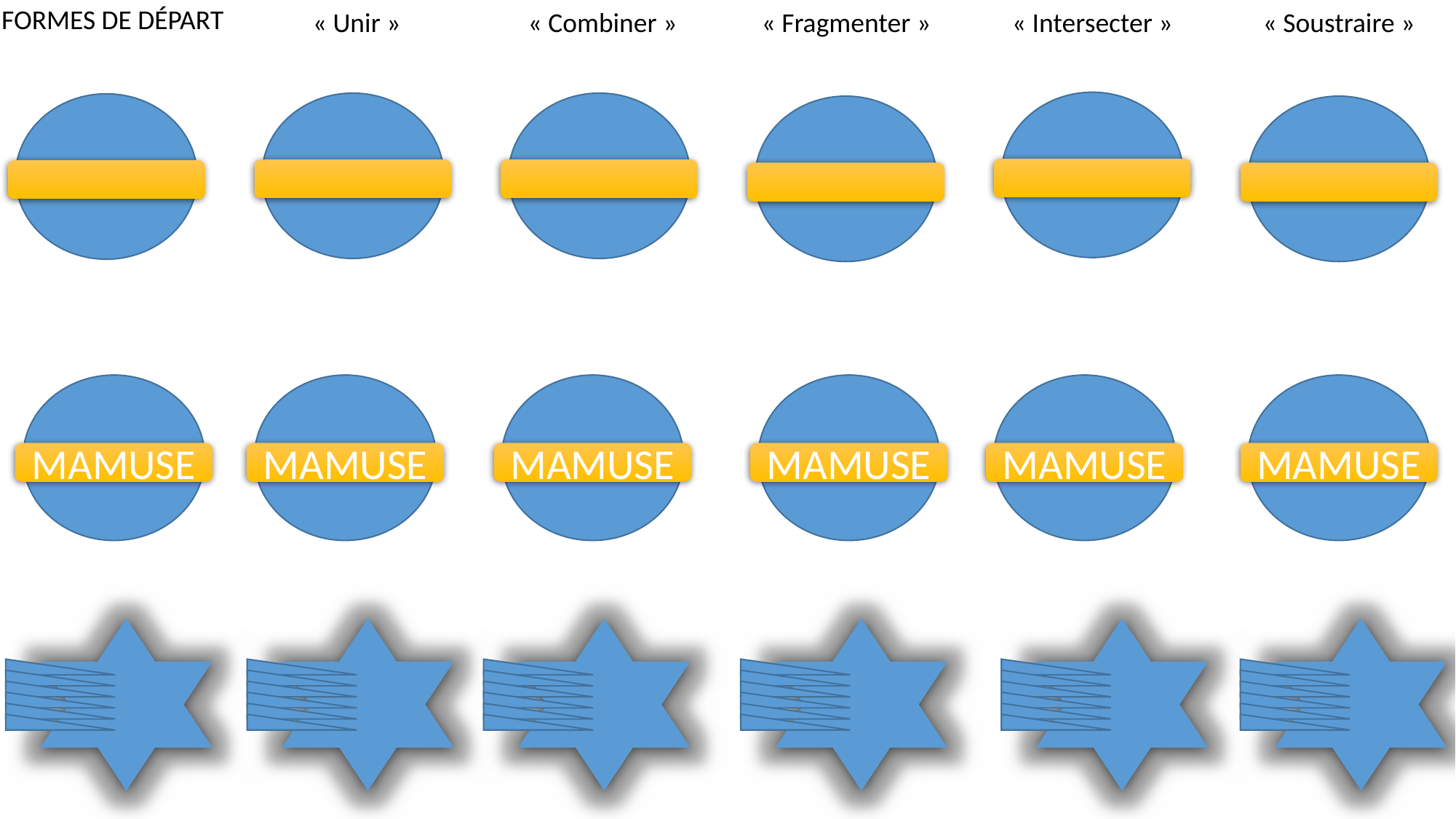

FORMES DE DÉPART
« Unir »
« Combiner »
« Fragmenter »
« Intersecter »
« Soustraire »

MAMUSE

MAMUSE
MAMUSE
MAMUSE
MAMUSE
MAMUSE